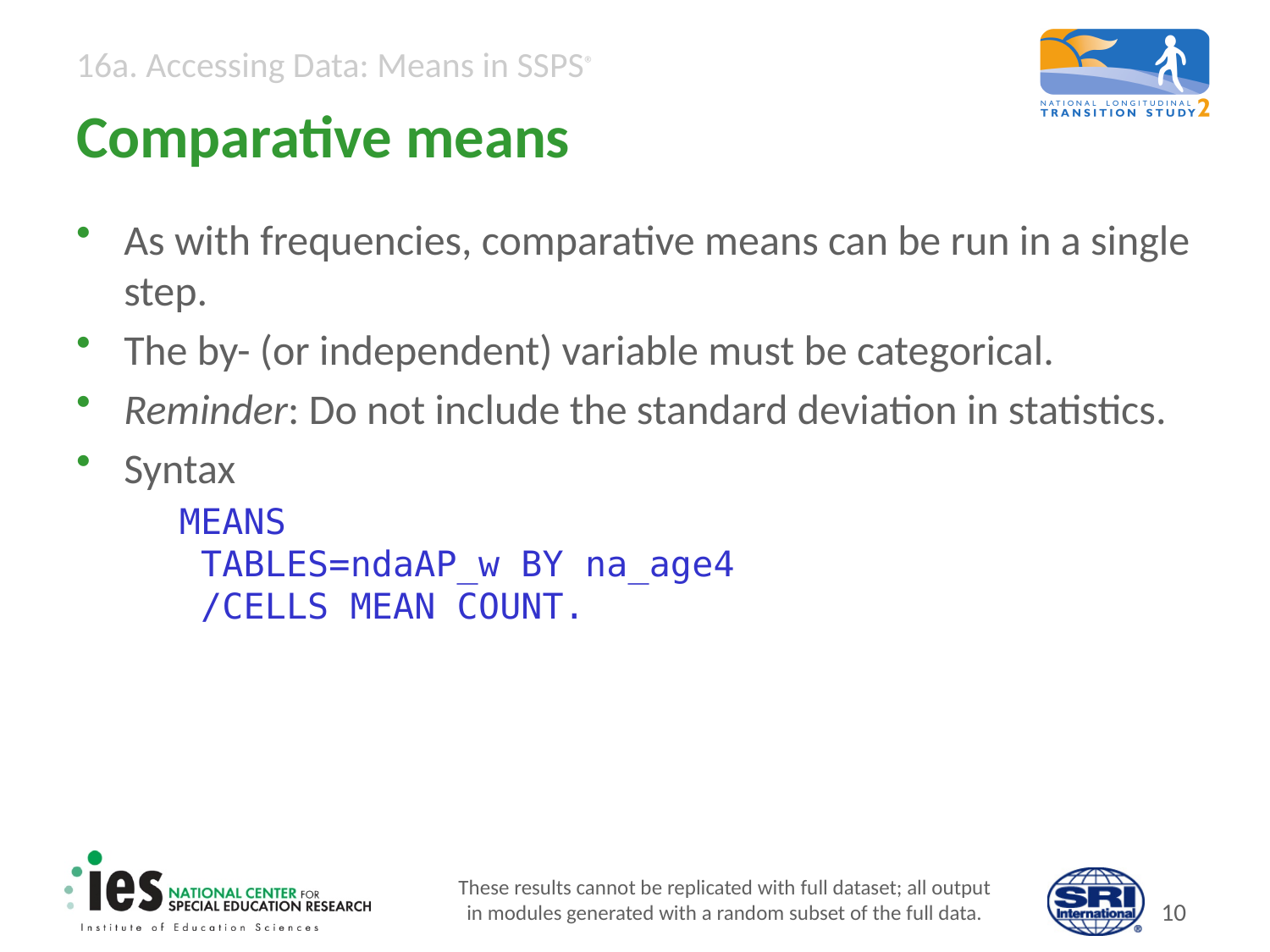

# Comparative means
As with frequencies, comparative means can be run in a single step.
The by- (or independent) variable must be categorical.
Reminder: Do not include the standard deviation in statistics.
Syntax
	MEANS
 TABLES=ndaAP_w BY na_age4
 /CELLS MEAN COUNT.
These results cannot be replicated with full dataset; all output
in modules generated with a random subset of the full data.
10